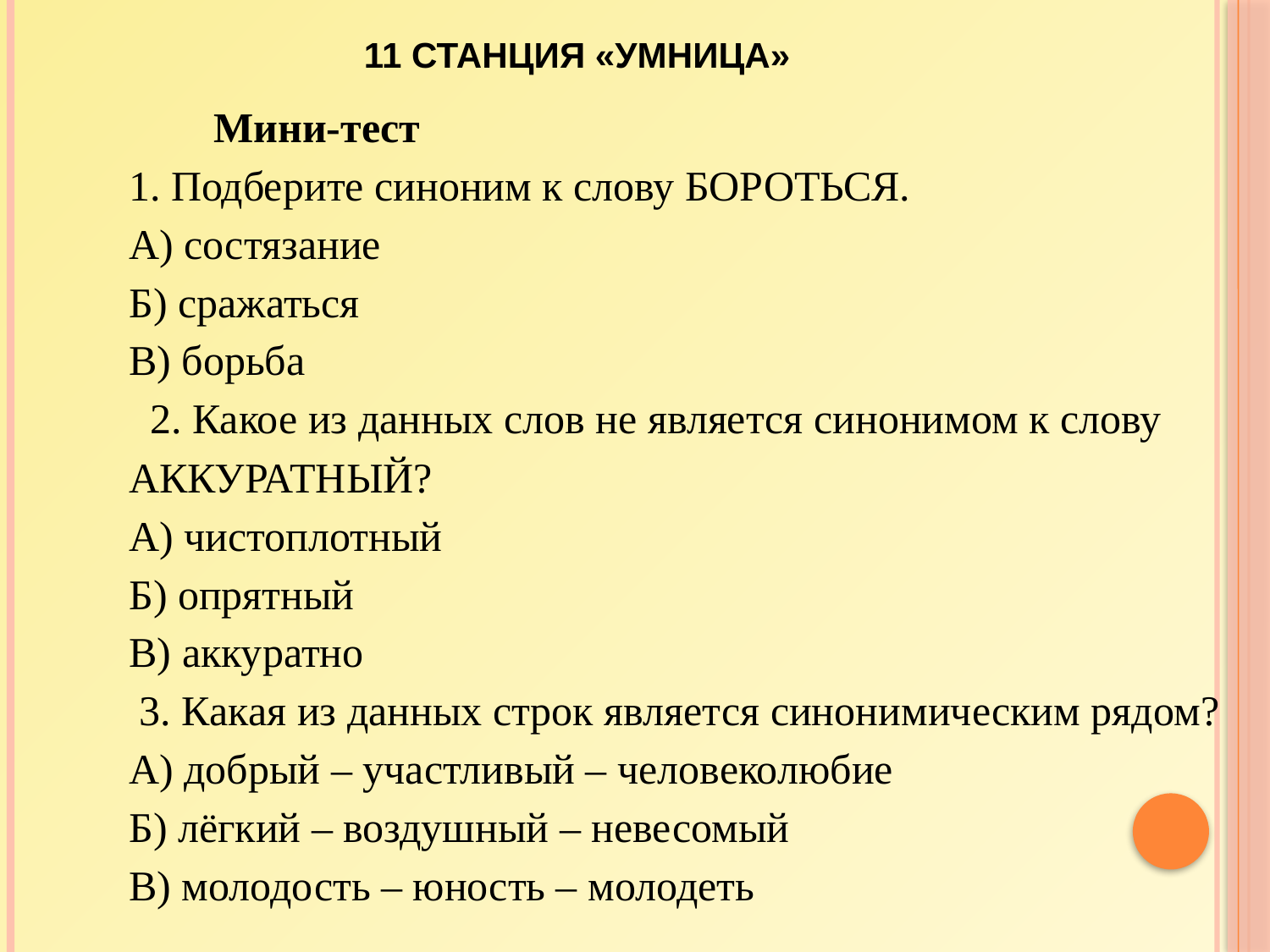

# 11 станция «Умница»
        Мини-тест
1. Подберите синоним к слову БОРОТЬСЯ.
А) состязание
Б) сражаться
В) борьба
  2. Какое из данных слов не является синонимом к слову АККУРАТНЫЙ?
А) чистоплотный
Б) опрятный
В) аккуратно
 3. Какая из данных строк является синонимическим рядом?
А) добрый – участливый – человеколюбие
Б) лёгкий – воздушный – невесомый
В) молодость – юность – молодеть